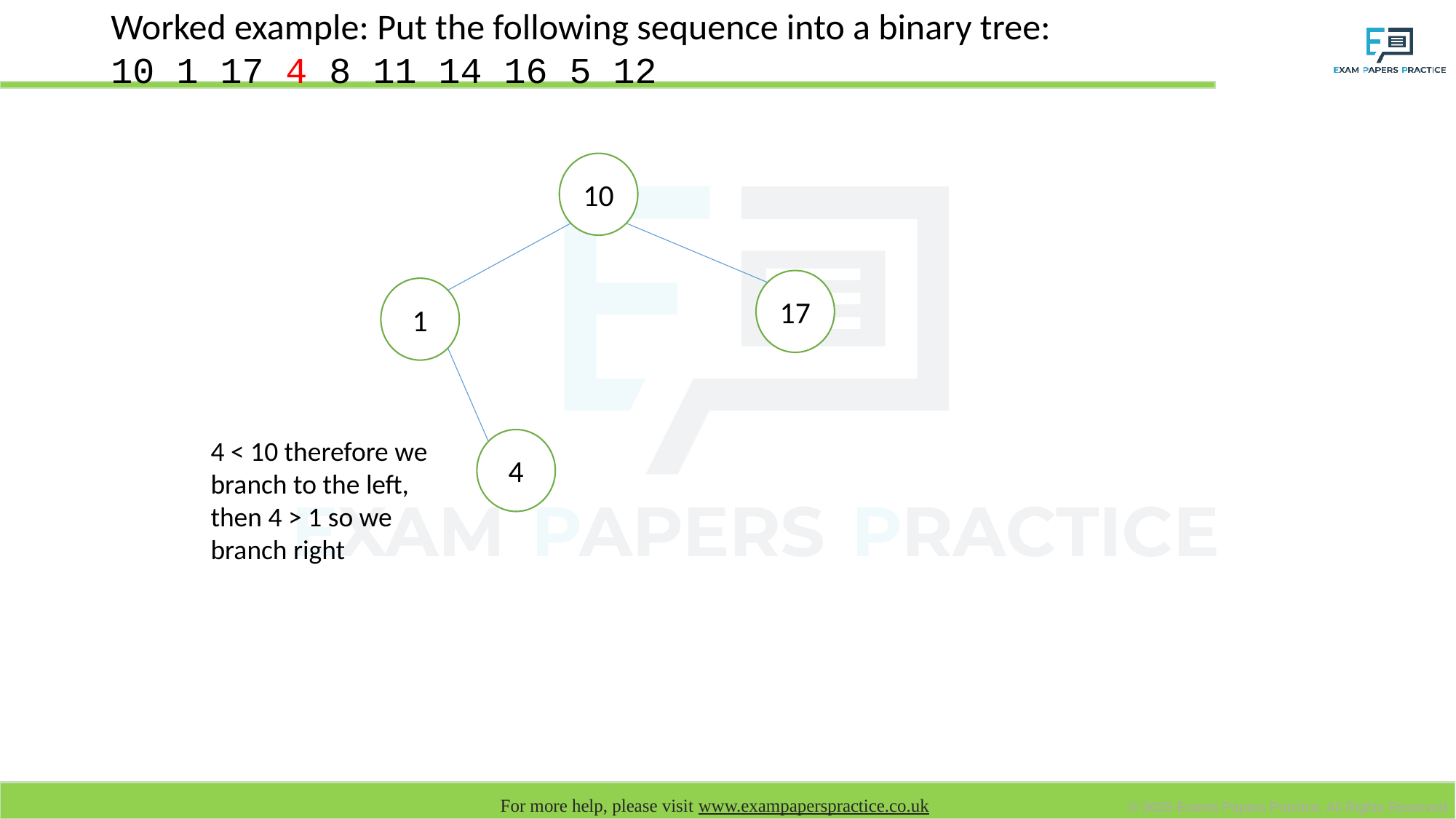

# Worked example: Put the following sequence into a binary tree: 10 1 17 4 8 11 14 16 5 12
10
17
1
4 < 10 therefore we branch to the left, then 4 > 1 so we branch right
4